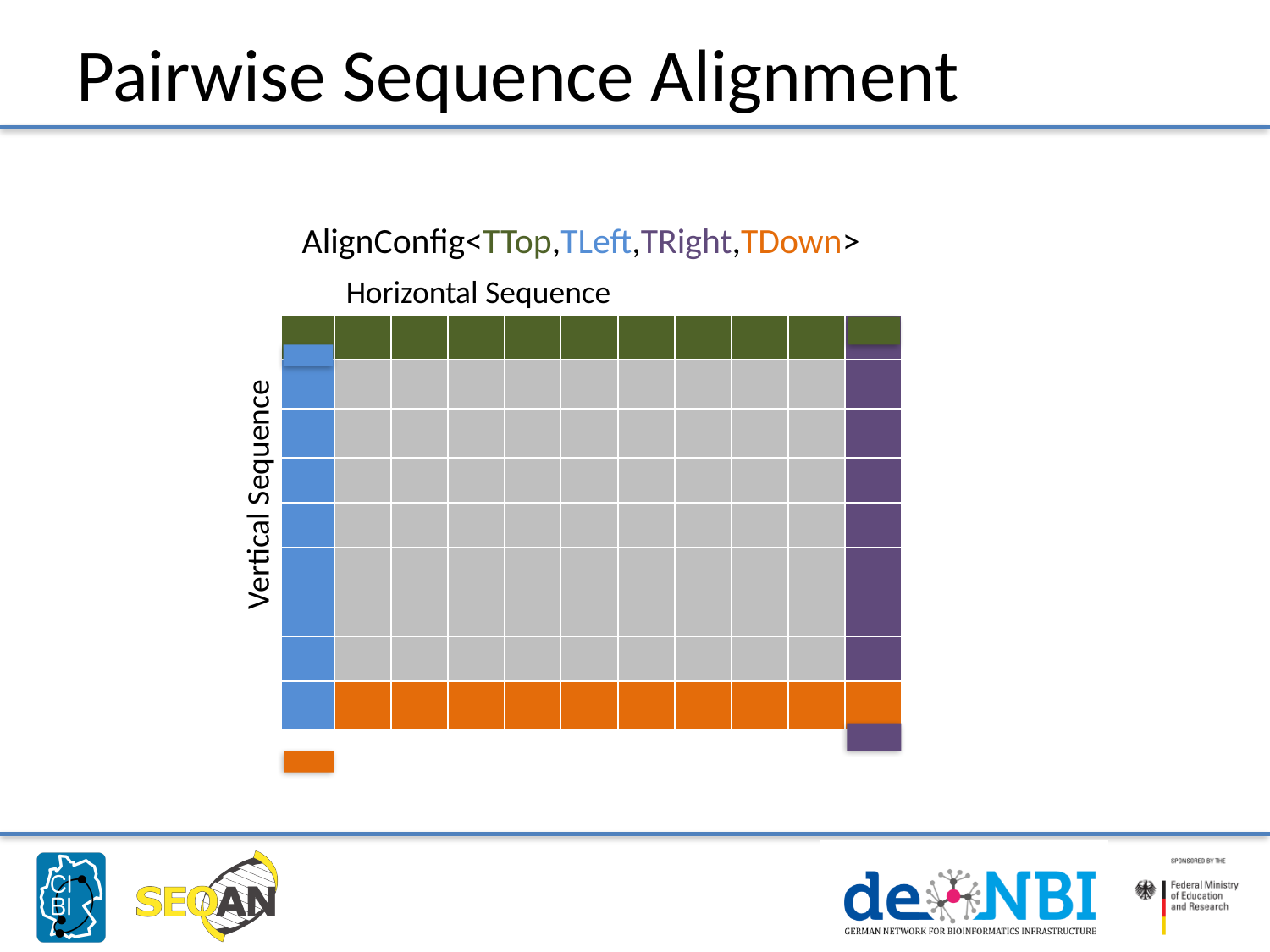

# Pairwise Sequence Alignment
AlignConfig<TTop,TLeft,TRight,TDown>

|  |  | a1 | a2 | .. | .. | .. | .. | .. | .. | .. | an |
| --- | --- | --- | --- | --- | --- | --- | --- | --- | --- | --- | --- |
|  |  |  |  |  |  |  |  |  |  |  |  |
| b1 |  |  |  |  |  |  |  |  |  |  |  |
| b2 |  |  |  |  |  |  |  |  |  |  |  |
| .. |  |  |  |  |  |  |  |  |  |  |  |
| .. |  |  |  |  |  |  |  |  |  |  |  |
| .. |  |  |  |  |  |  |  |  |  |  |  |
| .. |  |  |  |  |  |  |  |  |  |  |  |
| .. |  |  |  |  |  |  |  |  |  |  |  |
| bm |  |  |  |  |  |  |  |  |  |  |  |
Horizontal Sequence

Vertical Sequence